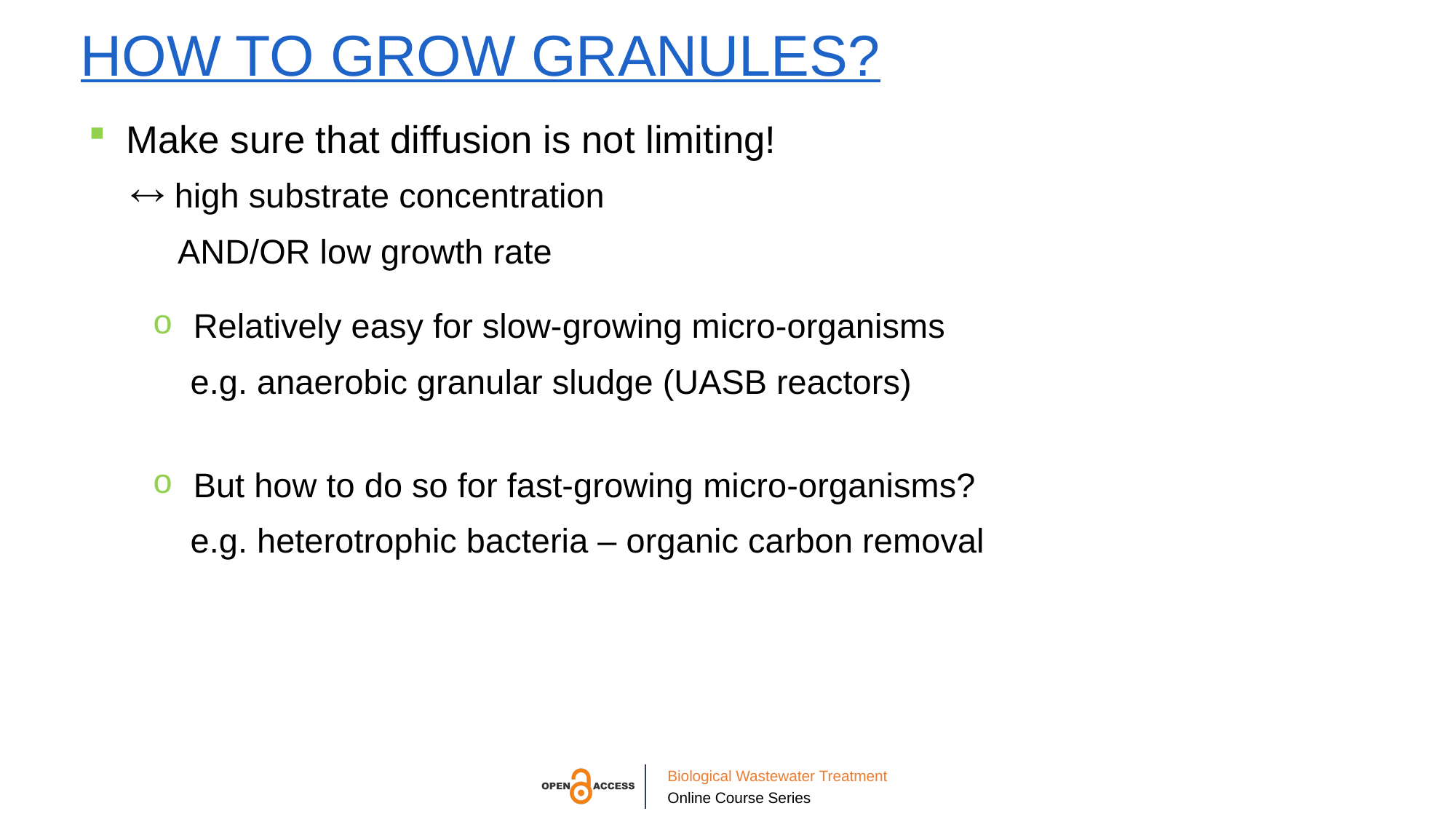

# How to grow granules?
Make sure that diffusion is not limiting!

↔ high substrate concentration
     AND/OR low growth rate

Relatively easy for slow-growing micro-organisms
    e.g. anaerobic granular sludge (UASB reactors)

But how to do so for fast-growing micro-organisms?
    e.g. heterotrophic bacteria – organic carbon removal